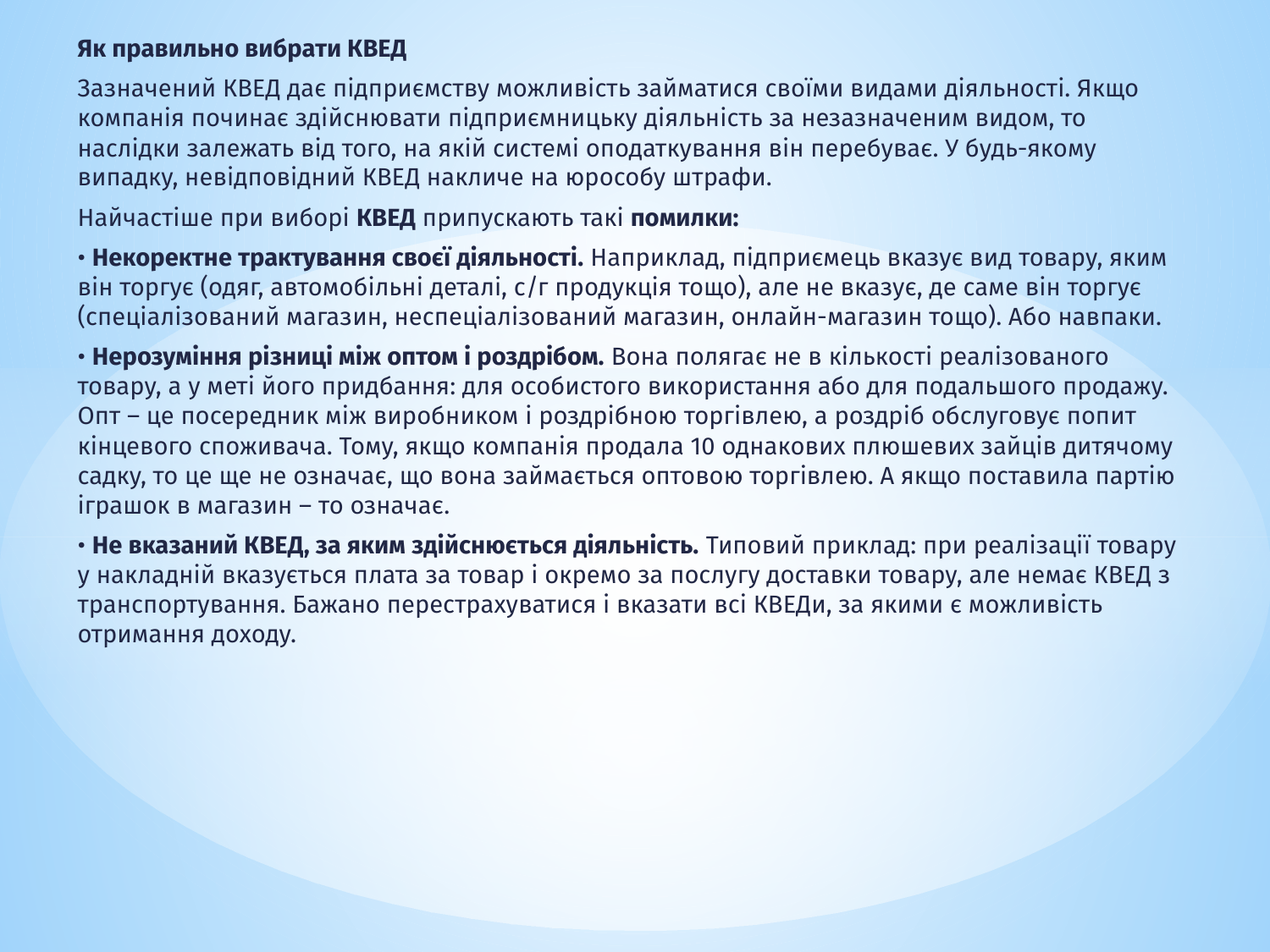

Як правильно вибрати КВЕД
Зазначений КВЕД дає підприємству можливість займатися своїми видами діяльності. Якщо компанія починає здійснювати підприємницьку діяльність за незазначеним видом, то наслідки залежать від того, на якій системі оподаткування він перебуває. У будь-якому випадку, невідповідний КВЕД накличе на юрособу штрафи.
Найчастіше при виборі КВЕД припускають такі помилки:
• Некоректне трактування своєї діяльності. Наприклад, підприємець вказує вид товару, яким він торгує (одяг, автомобільні деталі, с/г продукція тощо), але не вказує, де саме він торгує (спеціалізований магазин, неспеціалізований магазин, онлайн-магазин тощо). Або навпаки.
• Нерозуміння різниці між оптом і роздрібом. Вона полягає не в кількості реалізованого товару, а у меті його придбання: для особистого використання або для подальшого продажу. Опт – це посередник між виробником і роздрібною торгівлею, а роздріб обслуговує попит кінцевого споживача. Тому, якщо компанія продала 10 однакових плюшевих зайців дитячому садку, то це ще не означає, що вона займається оптовою торгівлею. А якщо поставила партію іграшок в магазин – то означає.
• Не вказаний КВЕД, за яким здійснюється діяльність. Типовий приклад: при реалізації товару у накладній вказується плата за товар і окремо за послугу доставки товару, але немає КВЕД з транспортування. Бажано перестрахуватися і вказати всі КВЕДи, за якими є можливість отримання доходу.